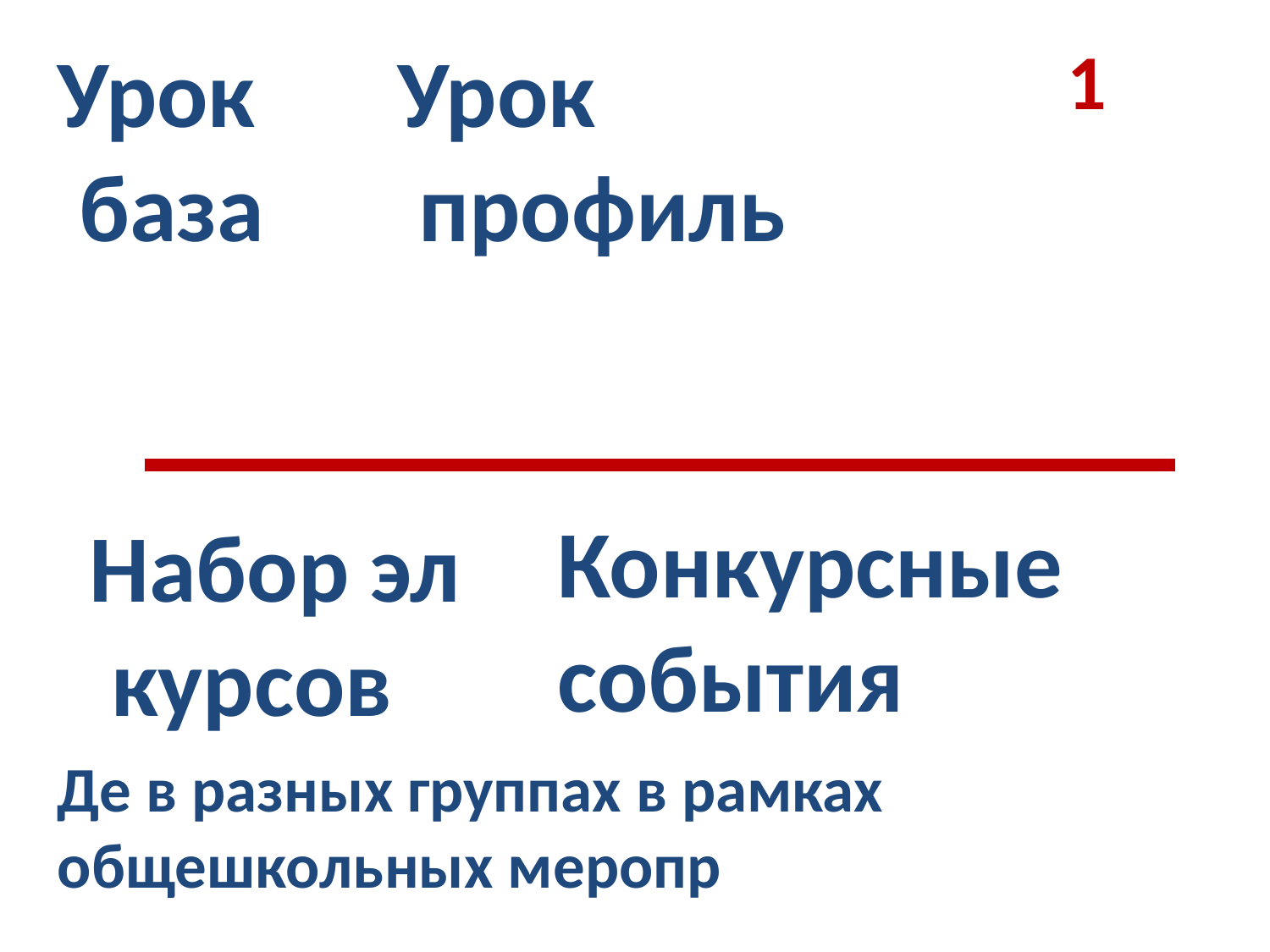

Урок
 база
Урок
 профиль
1
Конкурсные события
Набор эл
 курсов
Де в разных группах в рамках общешкольных меропр